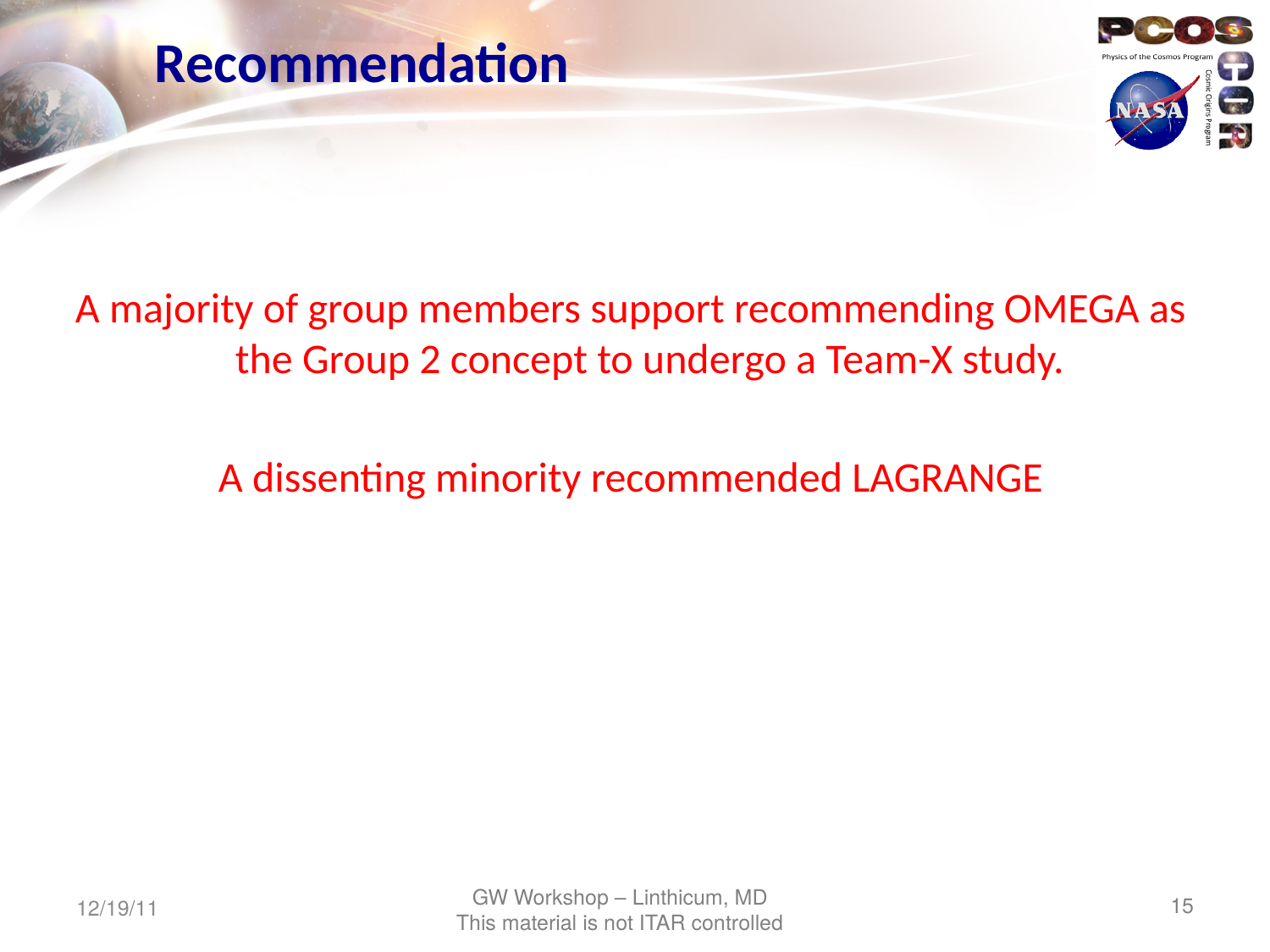

# Recommendation
A majority of group members support recommending OMEGA as the Group 2 concept to undergo a Team-X study.

A dissenting minority recommended LAGRANGE
12/19/11
15